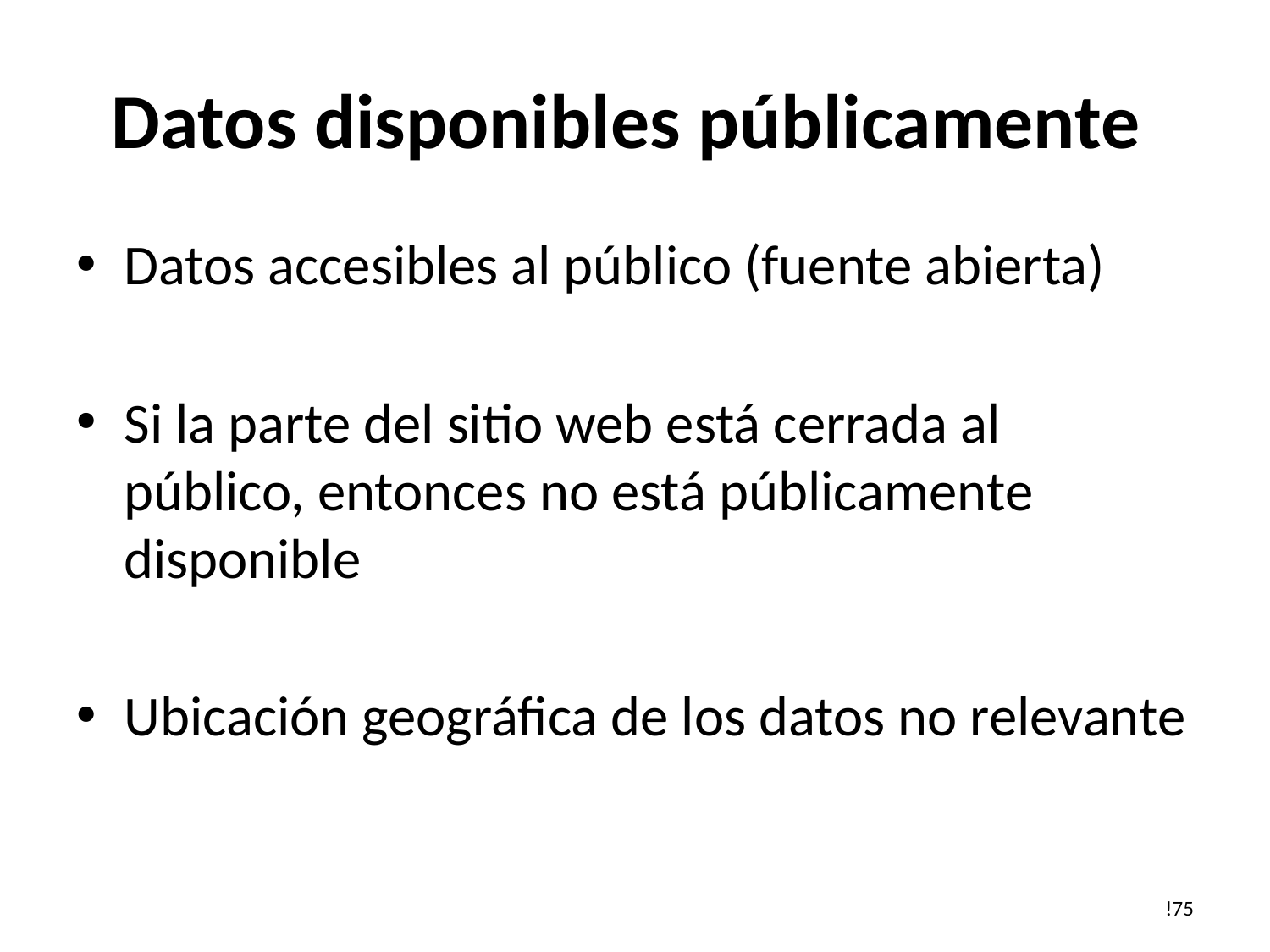

# Datos disponibles públicamente
Datos accesibles al público (fuente abierta)

Si la parte del sitio web está cerrada al público, entonces no está públicamente disponible

Ubicación geográfica de los datos no relevante

!75